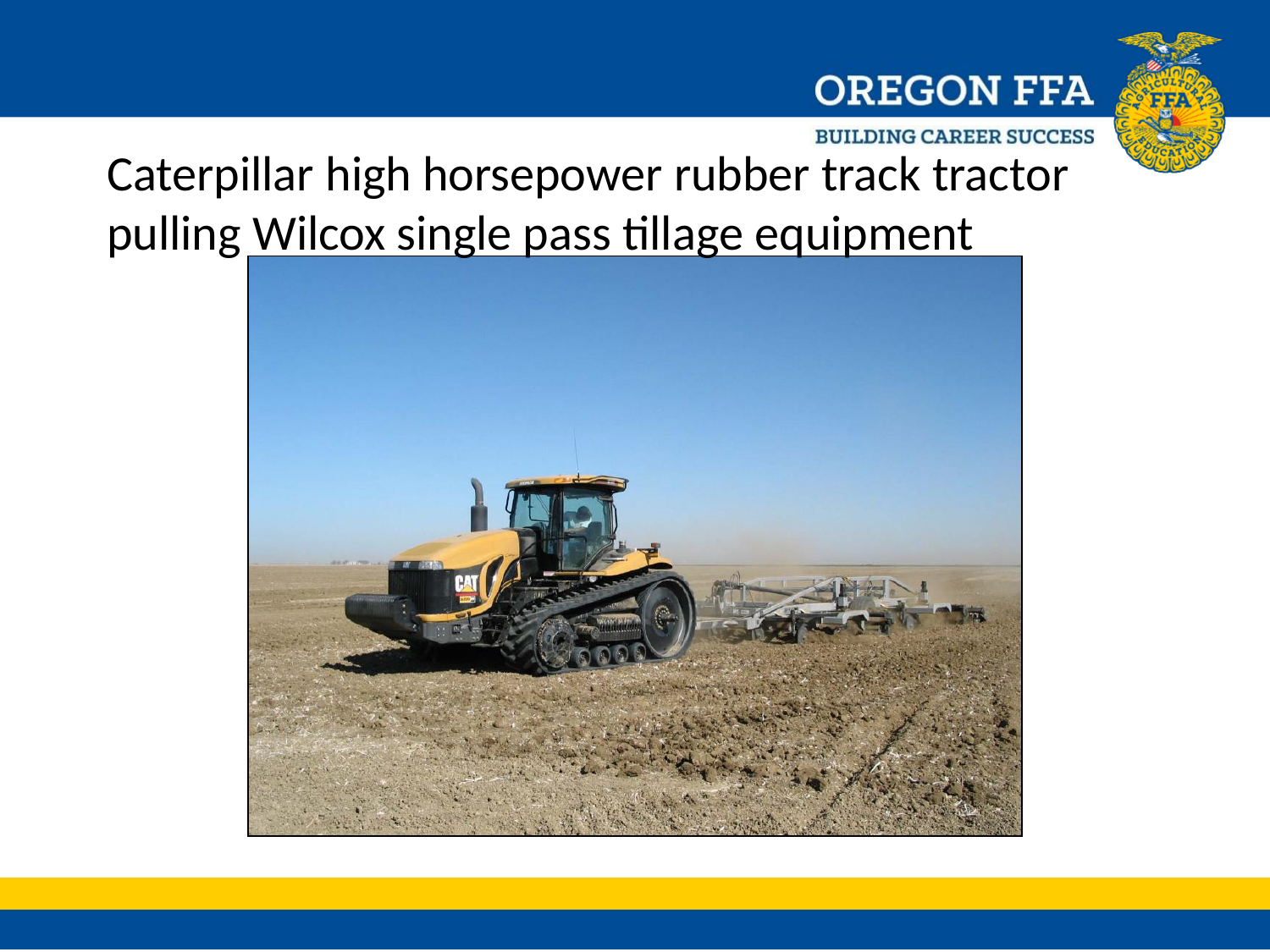

Caterpillar high horsepower rubber track tractor pulling Wilcox single pass tillage equipment
#